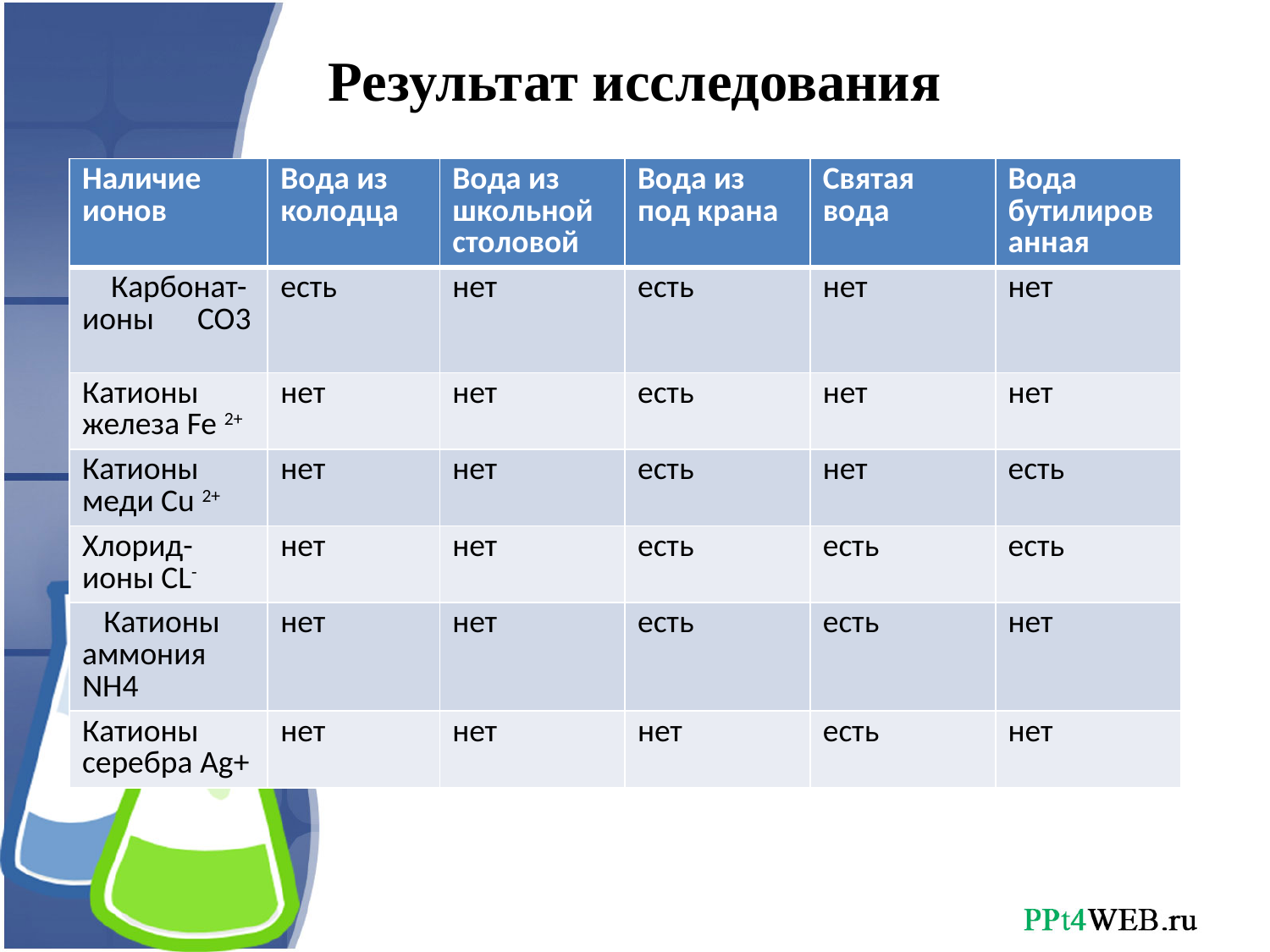

# Результат исследования

| Наличие ионов | Вода из колодца | Вода из школьной столовой | Вода из под крана | Святая вода | Вода бутилированная |
| --- | --- | --- | --- | --- | --- |
| Карбонат- ионы CO3 | есть | нет | есть | нет | нет |
| Катионы железа Fe 2+ | нет | нет | есть | нет | нет |
| Катионы меди Cu 2+ | нет | нет | есть | нет | есть |
| Хлорид-ионы CL- | нет | нет | есть | есть | есть |
| Катионы аммония NH4 | нет | нет | есть | есть | нет |
| Катионы серебра Ag+ | нет | нет | нет | есть | нет |